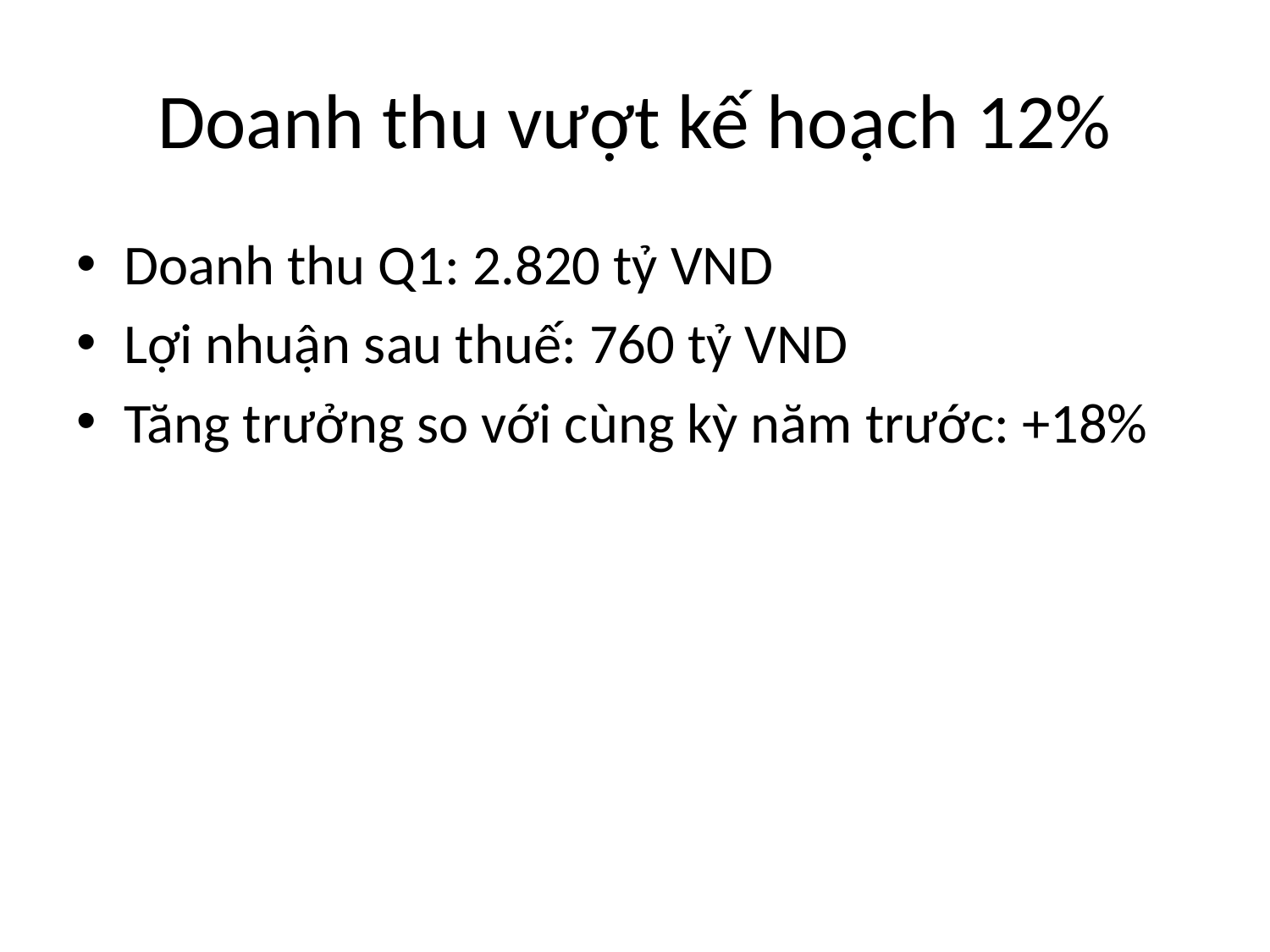

# Doanh thu vượt kế hoạch 12%
Doanh thu Q1: 2.820 tỷ VND
Lợi nhuận sau thuế: 760 tỷ VND
Tăng trưởng so với cùng kỳ năm trước: +18%